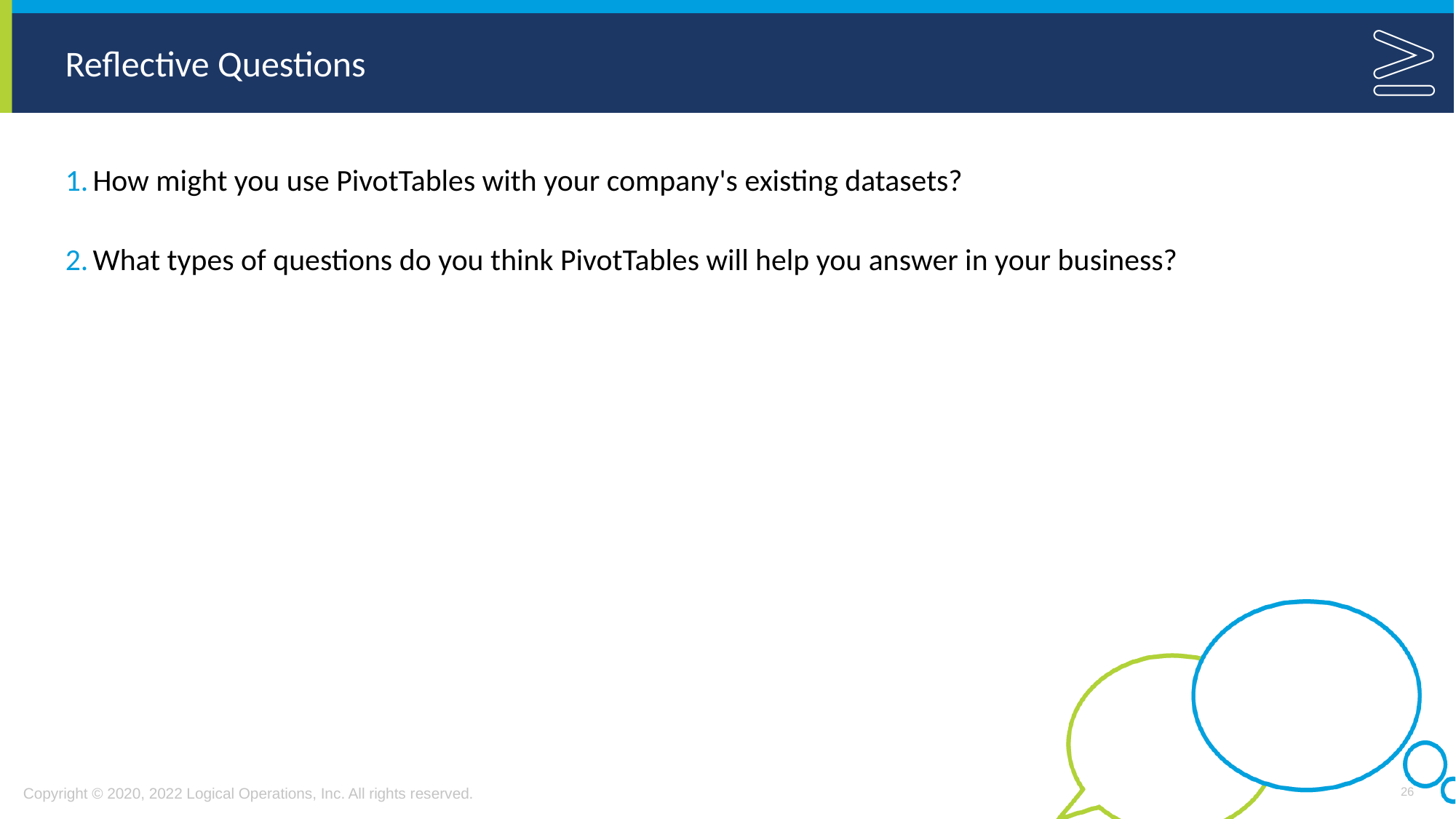

How might you use PivotTables with your company's existing datasets?
What types of questions do you think PivotTables will help you answer in your business?
26